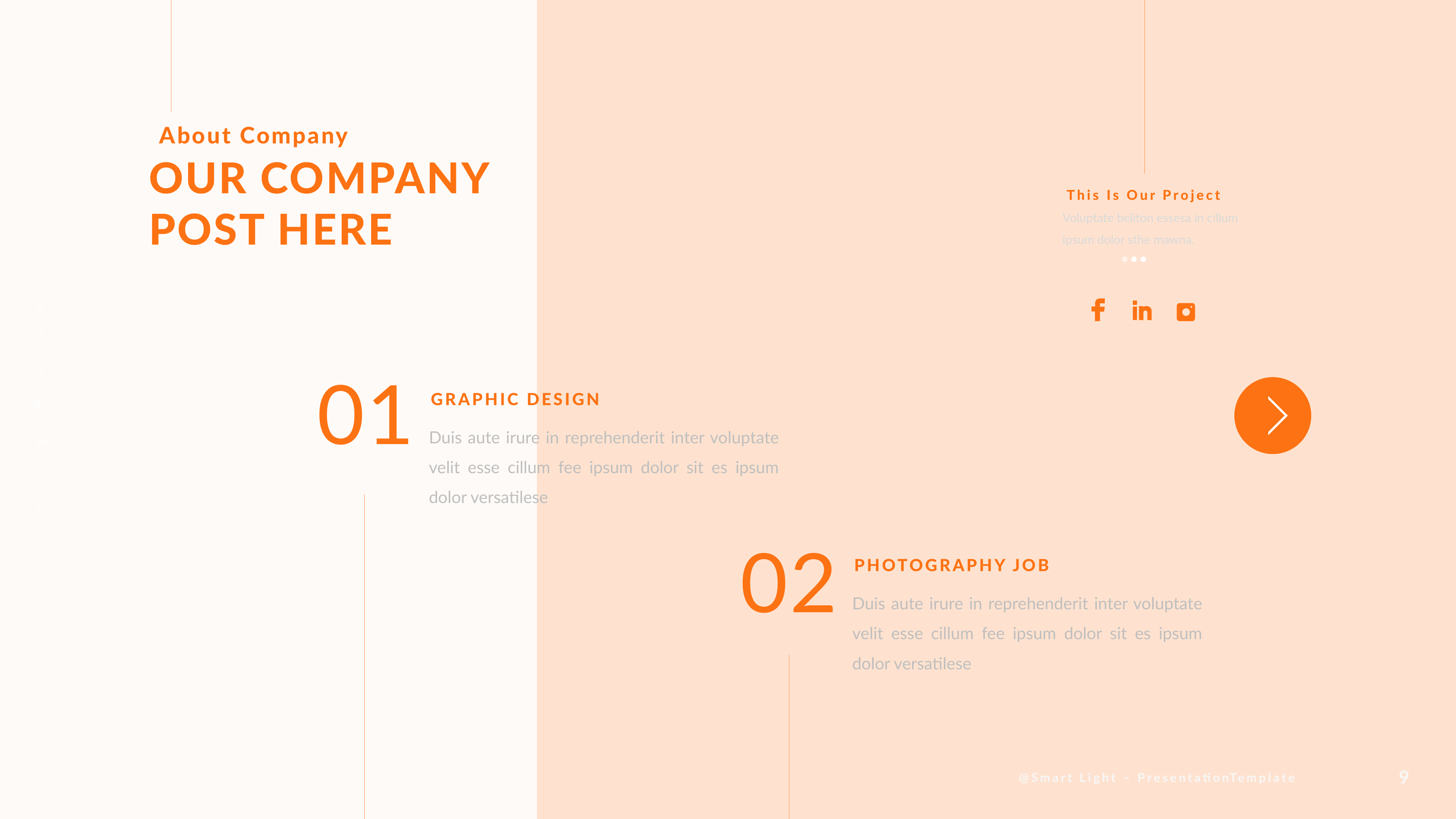

About Company
OUR COMPANY POST HERE
This Is Our Project
Voluptate beliton essesa in cillum ipsum dolor sthe mawna.

01

GRAPHIC DESIGN
Duis aute irure in reprehenderit inter voluptate velit esse cillum fee ipsum dolor sit es ipsum dolor versatilese
02
PHOTOGRAPHY JOB
Duis aute irure in reprehenderit inter voluptate velit esse cillum fee ipsum dolor sit es ipsum dolor versatilese